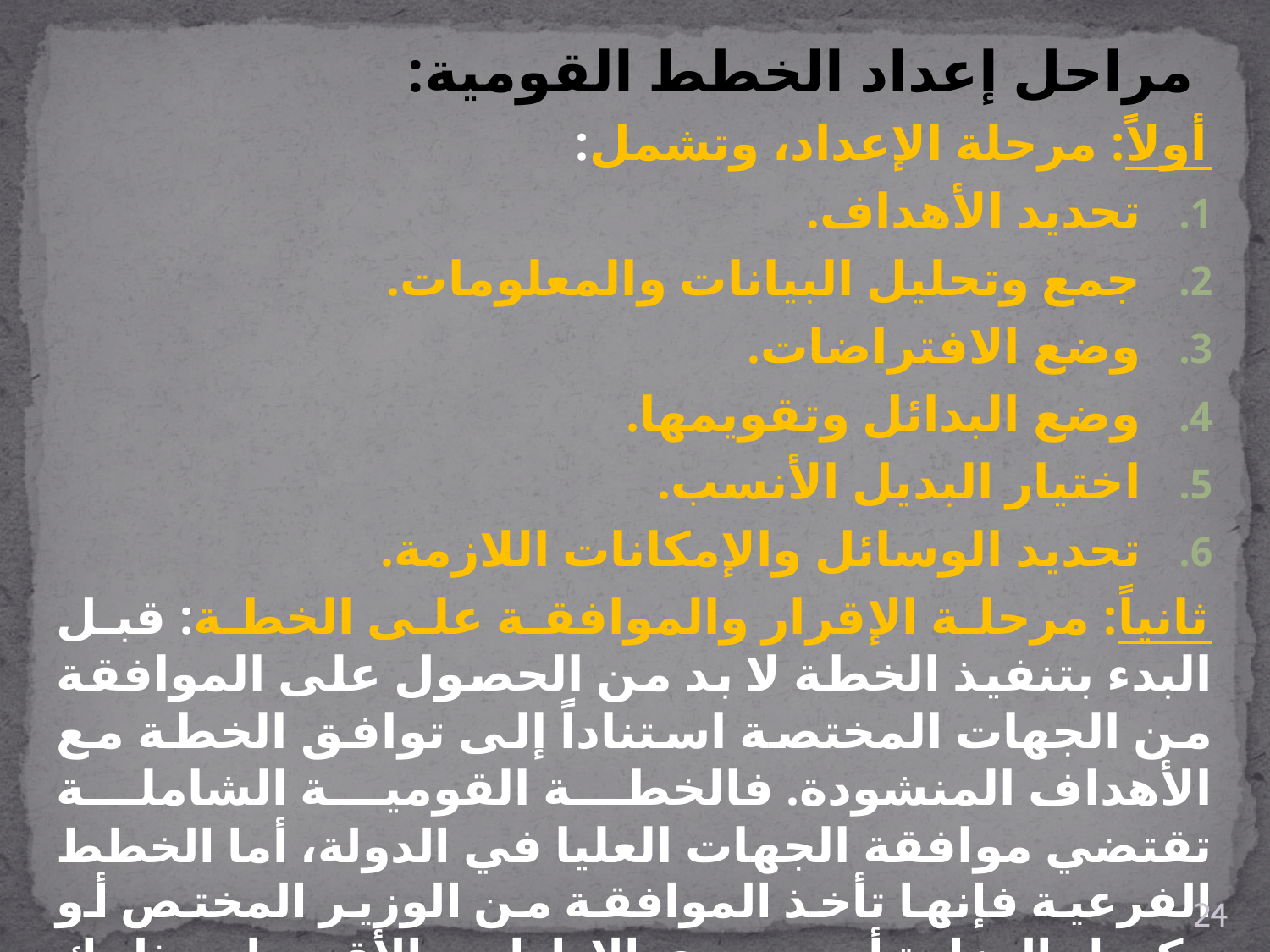

# مراحل إعداد الخطط القومية:
أولاً: مرحلة الإعداد، وتشمل:
تحديد الأهداف.
جمع وتحليل البيانات والمعلومات.
وضع الافتراضات.
وضع البدائل وتقويمها.
اختيار البديل الأنسب.
تحديد الوسائل والإمكانات اللازمة.
ثانياً: مرحلة الإقرار والموافقة على الخطة: قبل البدء بتنفيذ الخطة لا بد من الحصول على الموافقة من الجهات المختصة استناداً إلى توافق الخطة مع الأهداف المنشودة. فالخطة القومية الشاملة تقتضي موافقة الجهات العليا في الدولة، أما الخطط الفرعية فإنها تأخذ الموافقة من الوزير المختص أو وكيل الوزارة أو مديري الإدارات والأقسام وذلك بحسب مستوى الخطة.

24